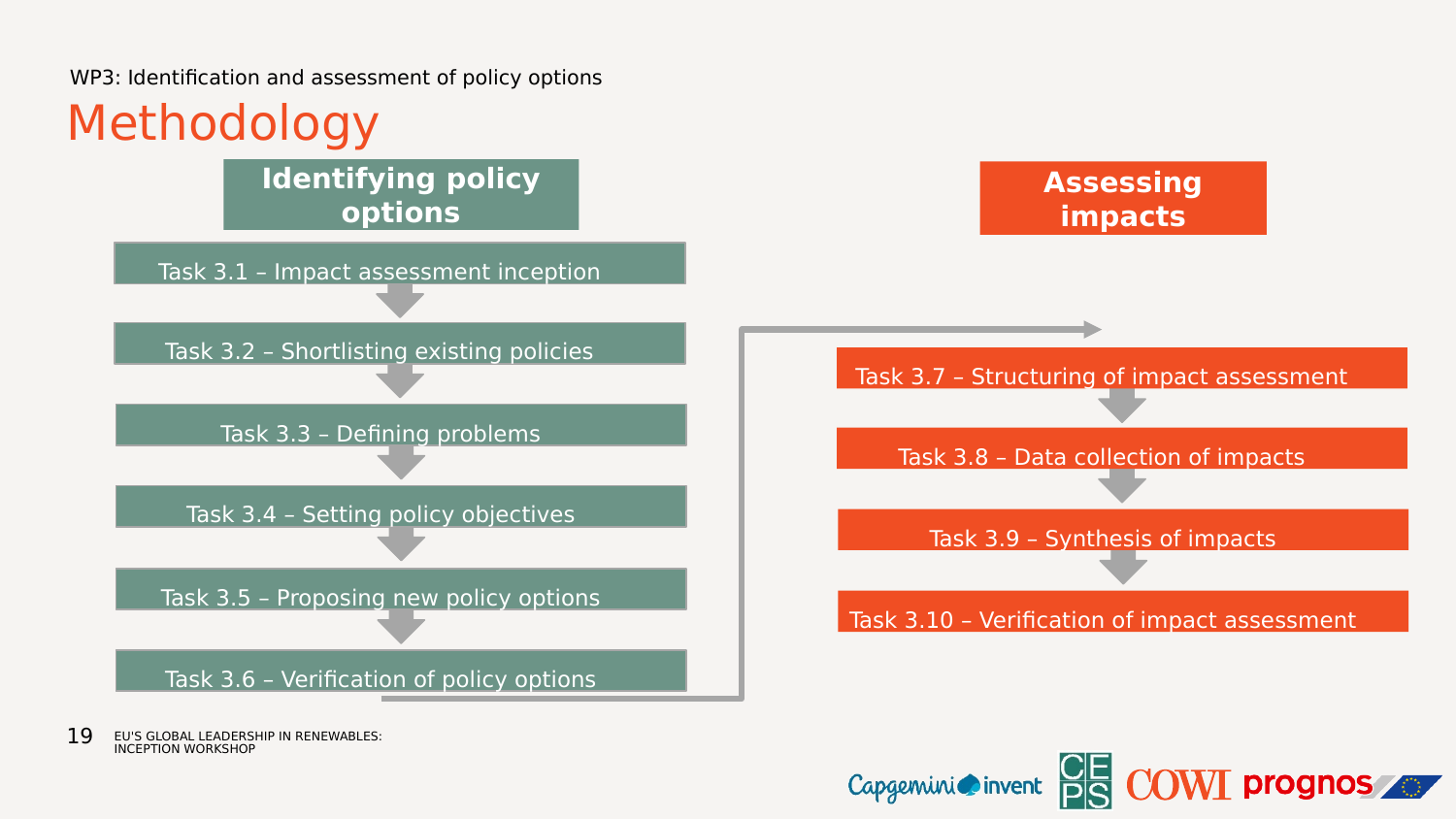

WP3: Identification and assessment of policy options

# Methodology
Identifying policy options
Assessing impacts
Task 3.1 – Impact assessment inception

Task 3.2 – Shortlisting existing policies

Task 3.3 – Defining problems

Task 3.4 – Setting policy objectives

Task 3.5 – Proposing new policy options

Task 3.6 – Verification of policy options

Task 3.7 – Structuring of impact assessment

Task 3.8 – Data collection of impacts

Task 3.9 – Synthesis of impacts

Task 3.10 – Verification of impact assessment

19
EU's global leadership in renewables: Inception workshop